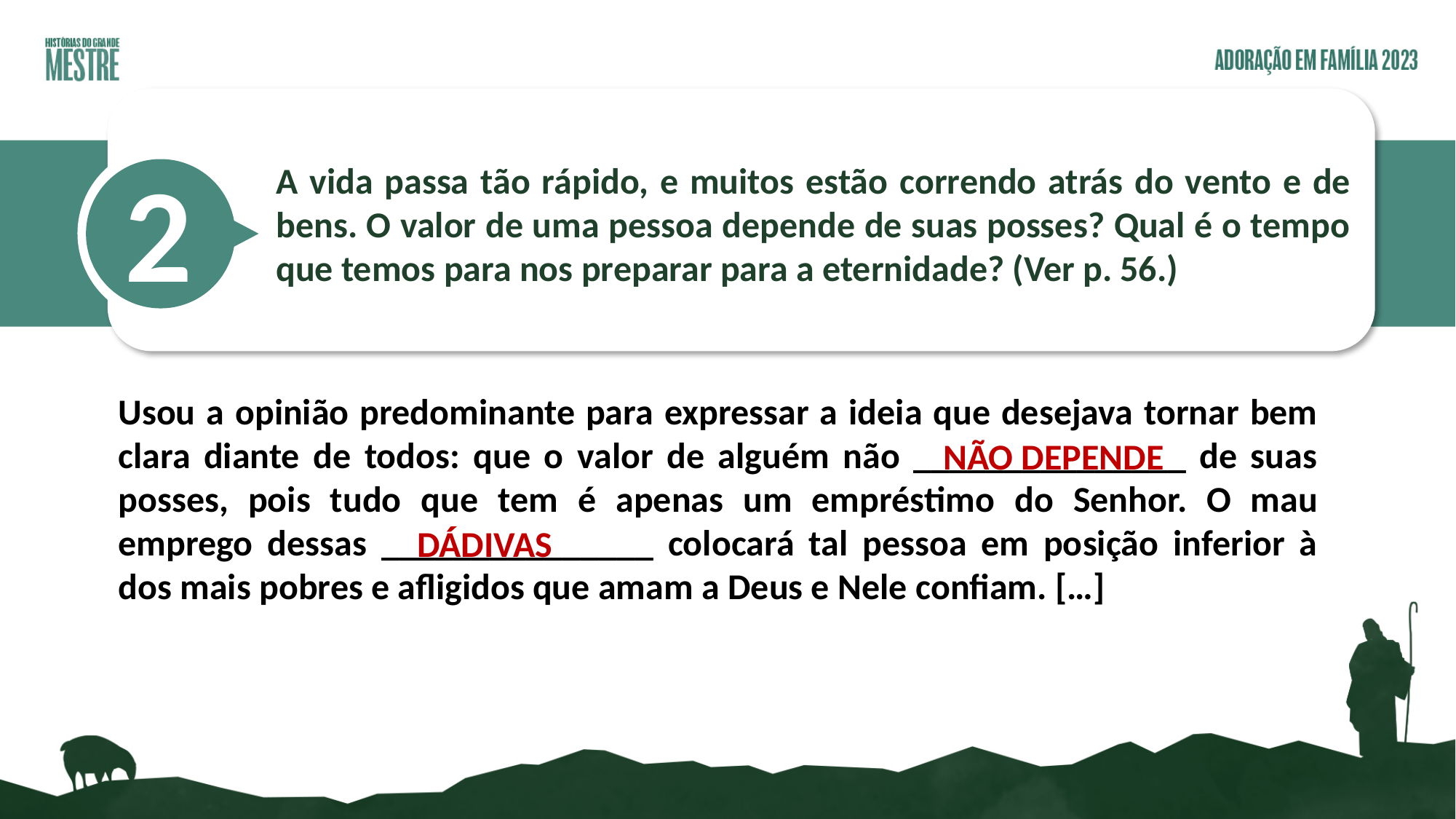

2

A vida passa tão rápido, e muitos estão correndo atrás do vento e de bens. O valor de uma pessoa depende de suas posses? Qual é o tempo que temos para nos preparar para a eternidade? (Ver p. 56.)
Usou a opinião predominante para expressar a ideia que desejava tornar bem clara diante de todos: que o valor de alguém não _______________ de suas posses, pois tudo que tem é apenas um empréstimo do Senhor. O mau emprego dessas _______________ colocará tal pessoa em posição inferior à dos mais pobres e afligidos que amam a Deus e Nele confiam. […]
NÃO DEPENDE
DÁDIVAS